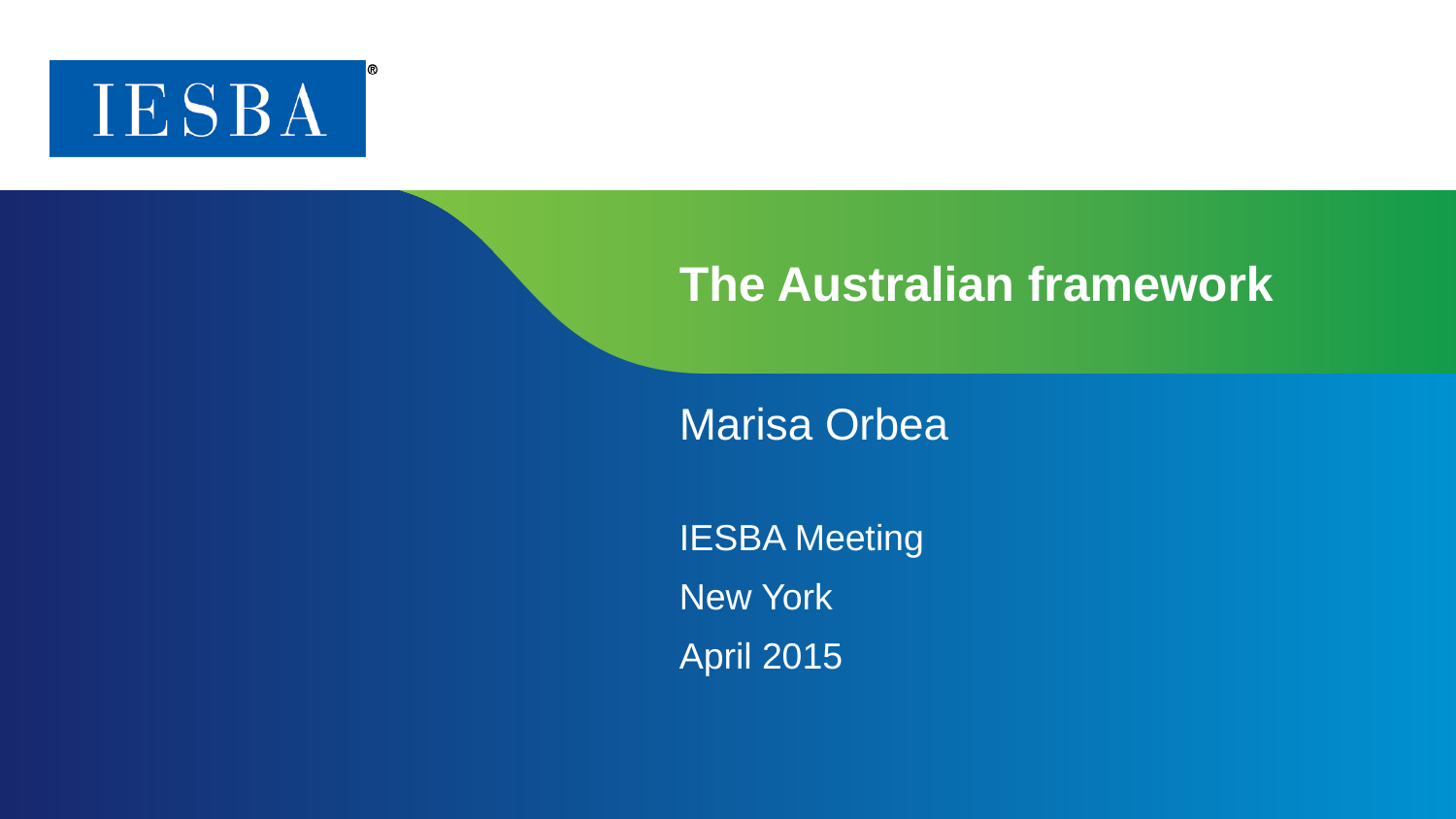

# The Australian framework
Marisa Orbea

IESBA Meeting
New York
April 2015